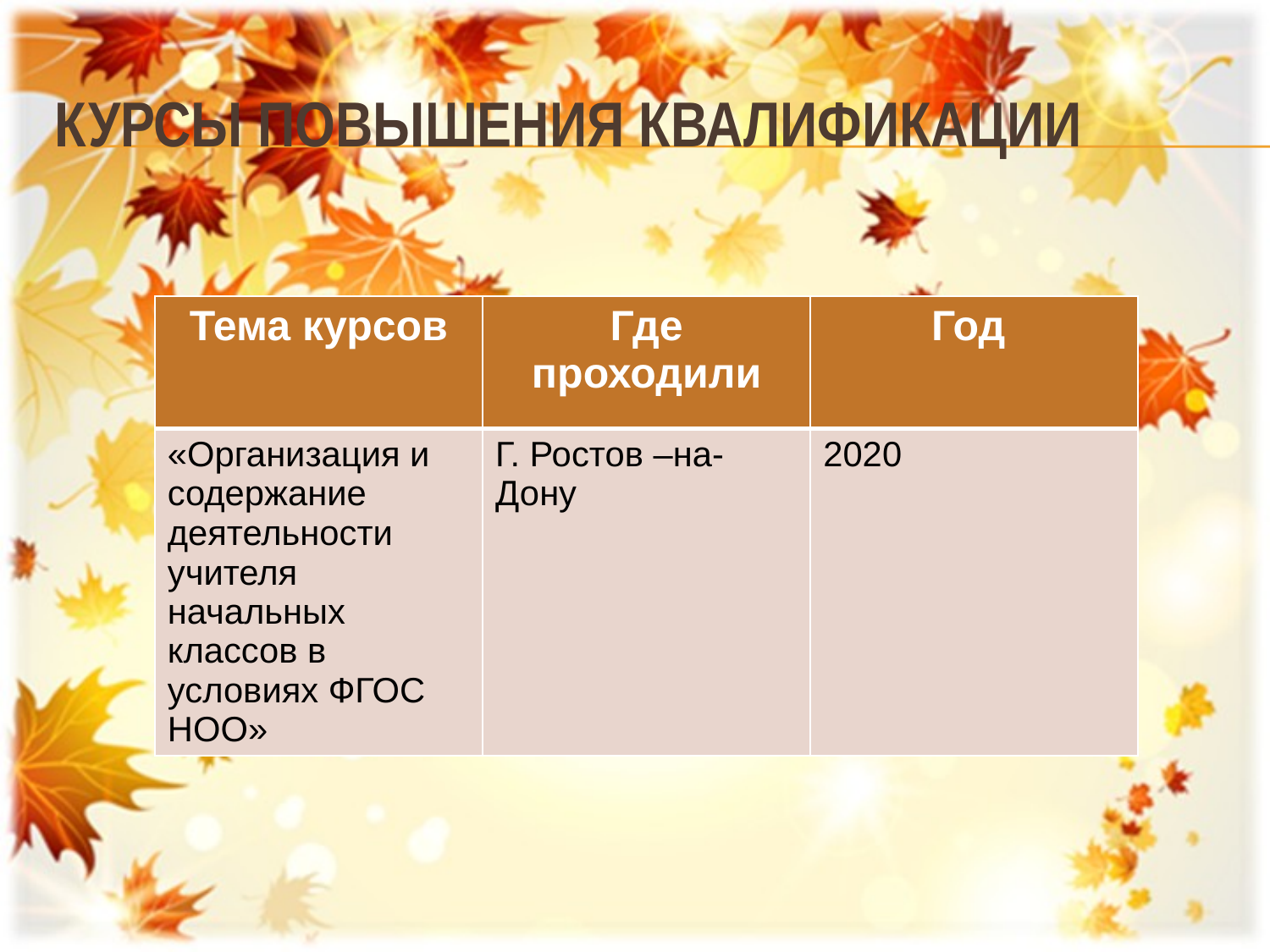

# Курсы повышения квалификации

| Тема курсов | Где проходили | Год |
| --- | --- | --- |
| «Организация и содержание деятельности учителя начальных классов в условиях ФГОС НОО» | Г. Ростов –на-Дону | 2020 |